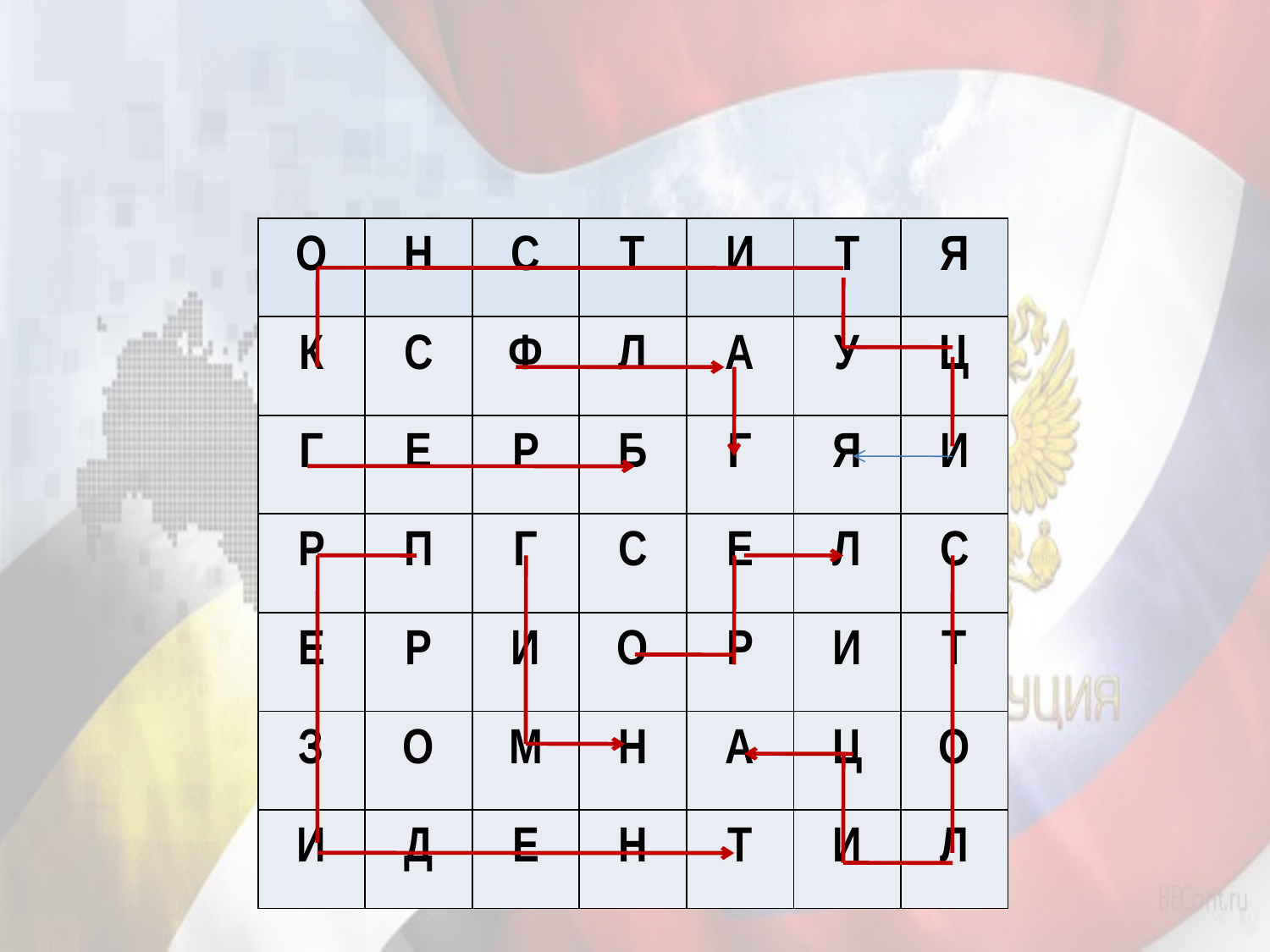

| О | Н | С | Т | И | Т | Я |
| --- | --- | --- | --- | --- | --- | --- |
| К | С | Ф | Л | А | У | Ц |
| Г | Е | Р | Б | Г | Я | И |
| Р | П | Г | С | Е | Л | С |
| Е | Р | И | О | Р | И | Т |
| З | О | М | Н | А | Ц | О |
| И | Д | Е | Н | Т | И | Л |